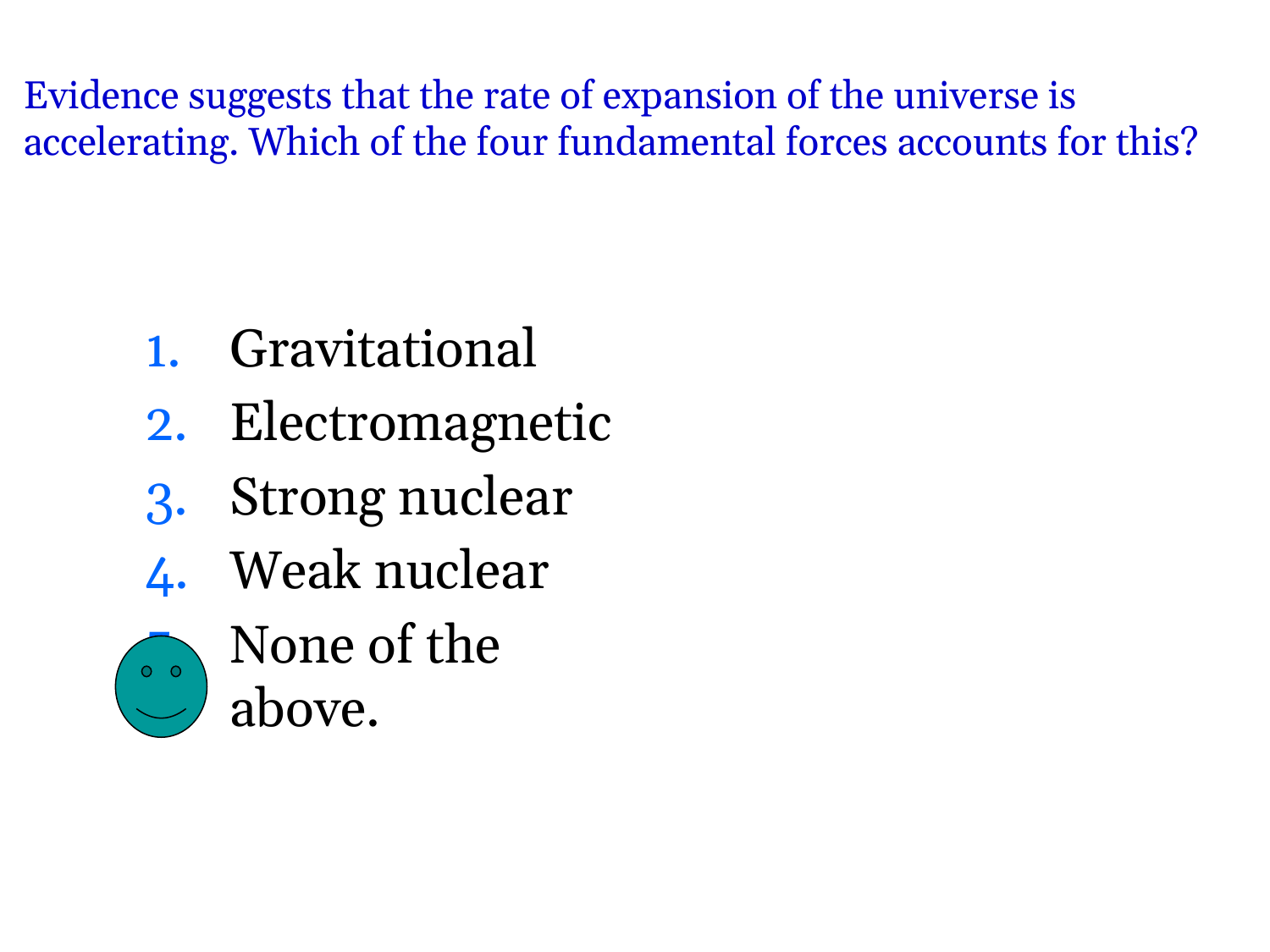

# Evidence suggests that the rate of expansion of the universe is accelerating. Which of the four fundamental forces accounts for this?
Gravitational
Electromagnetic
Strong nuclear
Weak nuclear
None of the above.